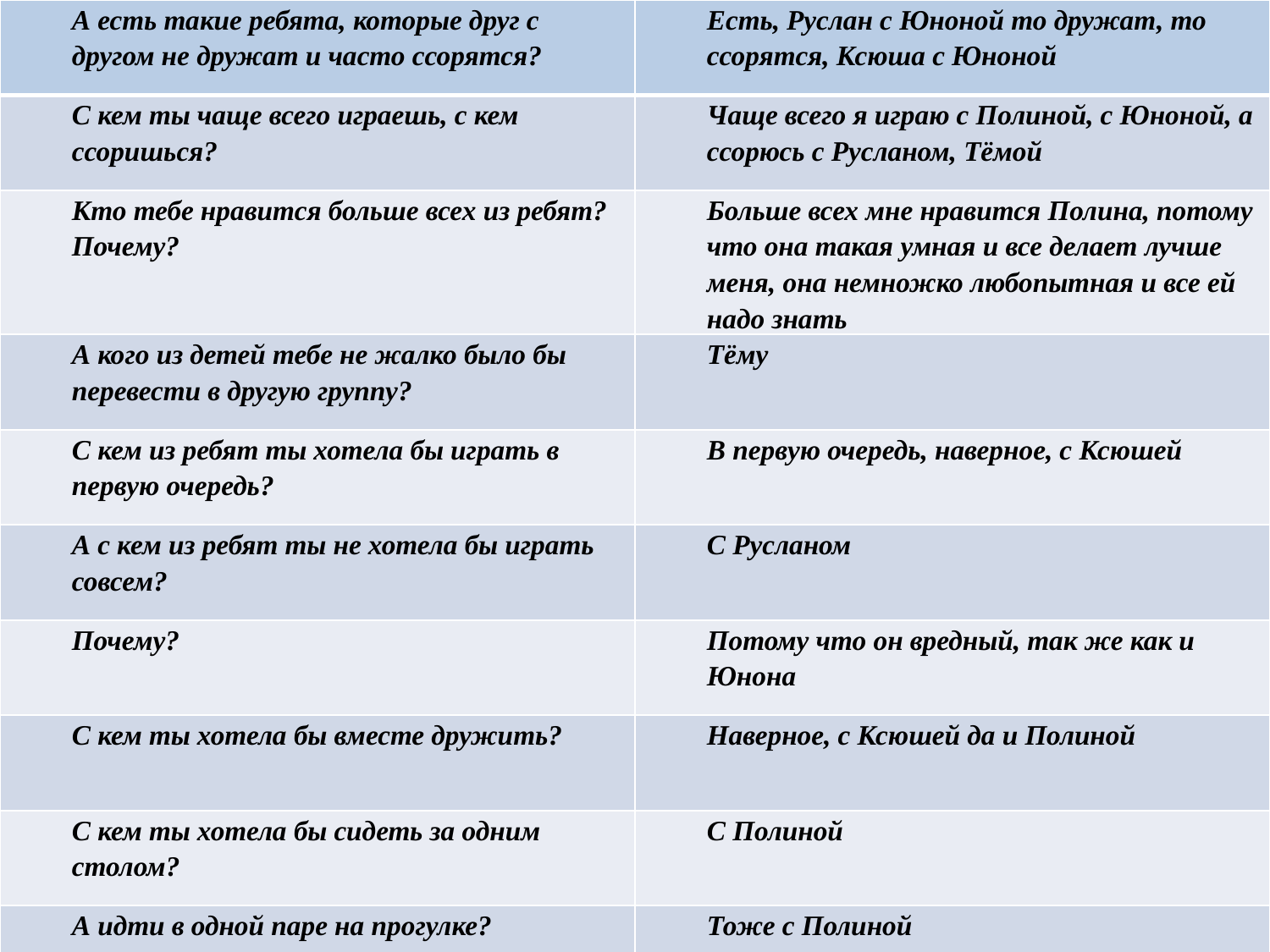

| А есть такие ребята, которые друг с другом не дружат и часто ссорятся? | Есть, Руслан с Юноной то дружат, то ссорятся, Ксюша с Юноной |
| --- | --- |
| С кем ты чаще всего играешь, с кем ссоришься? | Чаще всего я играю с Полиной, с Юноной, а ссорюсь с Русланом, Тёмой |
| Кто тебе нравится больше всех из ребят? Почему? | Больше всех мне нравится Полина, потому что она такая умная и все делает лучше меня, она немножко любопытная и все ей надо знать |
| А кого из детей тебе не жалко было бы перевести в другую группу? | Тёму |
| С кем из ребят ты хотела бы играть в первую очередь? | В первую очередь, наверное, с Ксюшей |
| А с кем из ребят ты не хотела бы играть совсем? | С Русланом |
| Почему? | Потому что он вредный, так же как и Юнона |
| С кем ты хотела бы вместе дружить? | Наверное, с Ксюшей да и Полиной |
| С кем ты хотела бы сидеть за одним столом? | С Полиной |
| А идти в одной паре на прогулке? | Тоже с Полиной |
| Если бы тебе справляли день рождения, кого из ребят ты пригласила бы к себе в гости? | Ксюшу, Полину, Руслана и Юнону |